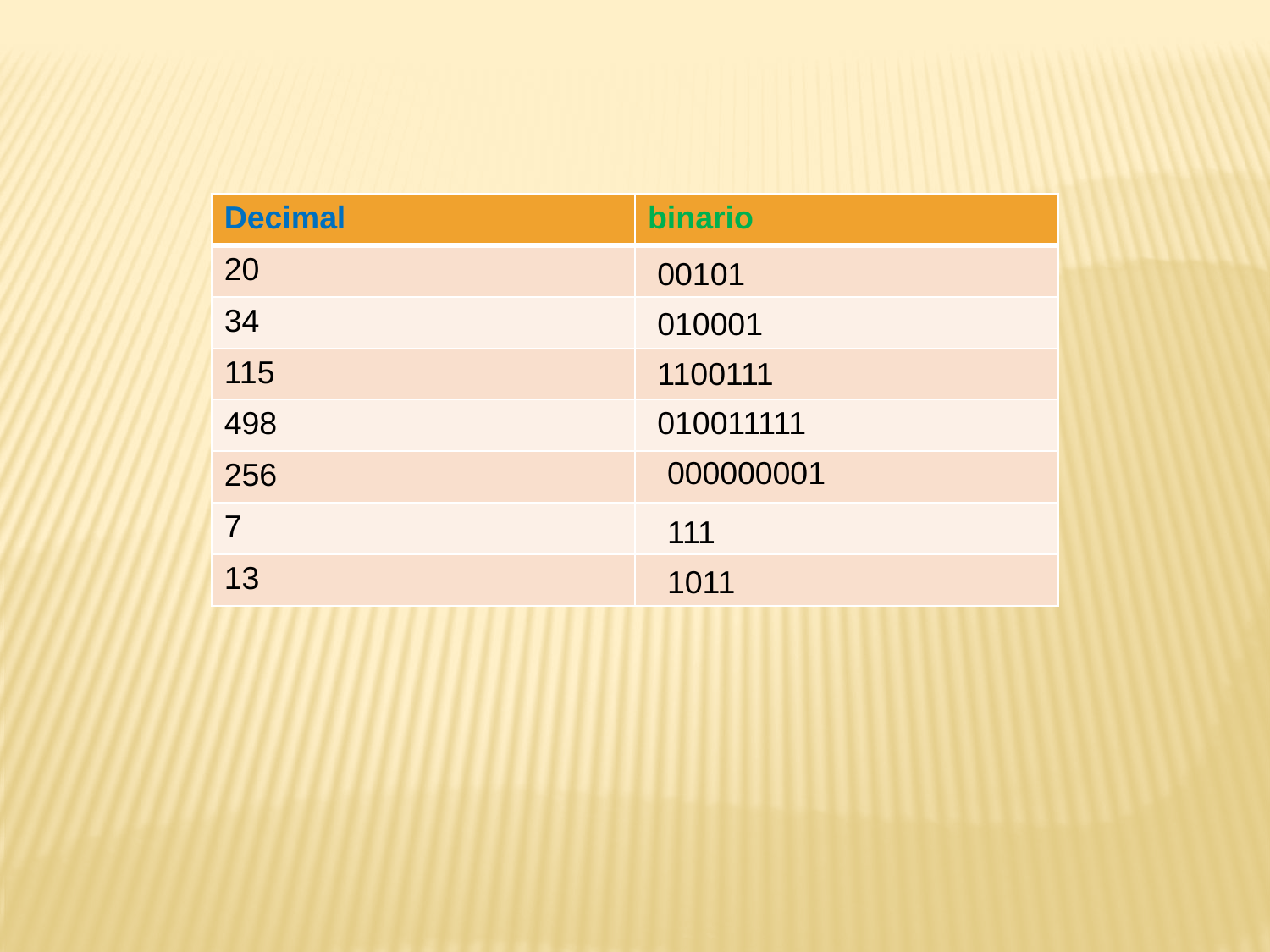

| Decimal | binario |
| --- | --- |
| 20 |  |
| 34 |  |
| 115 |  |
| 498 |  |
| 256 |  |
| 7 |  |
| 13 |  |
00101

010001

1100111
010011111

000000001

111

1011